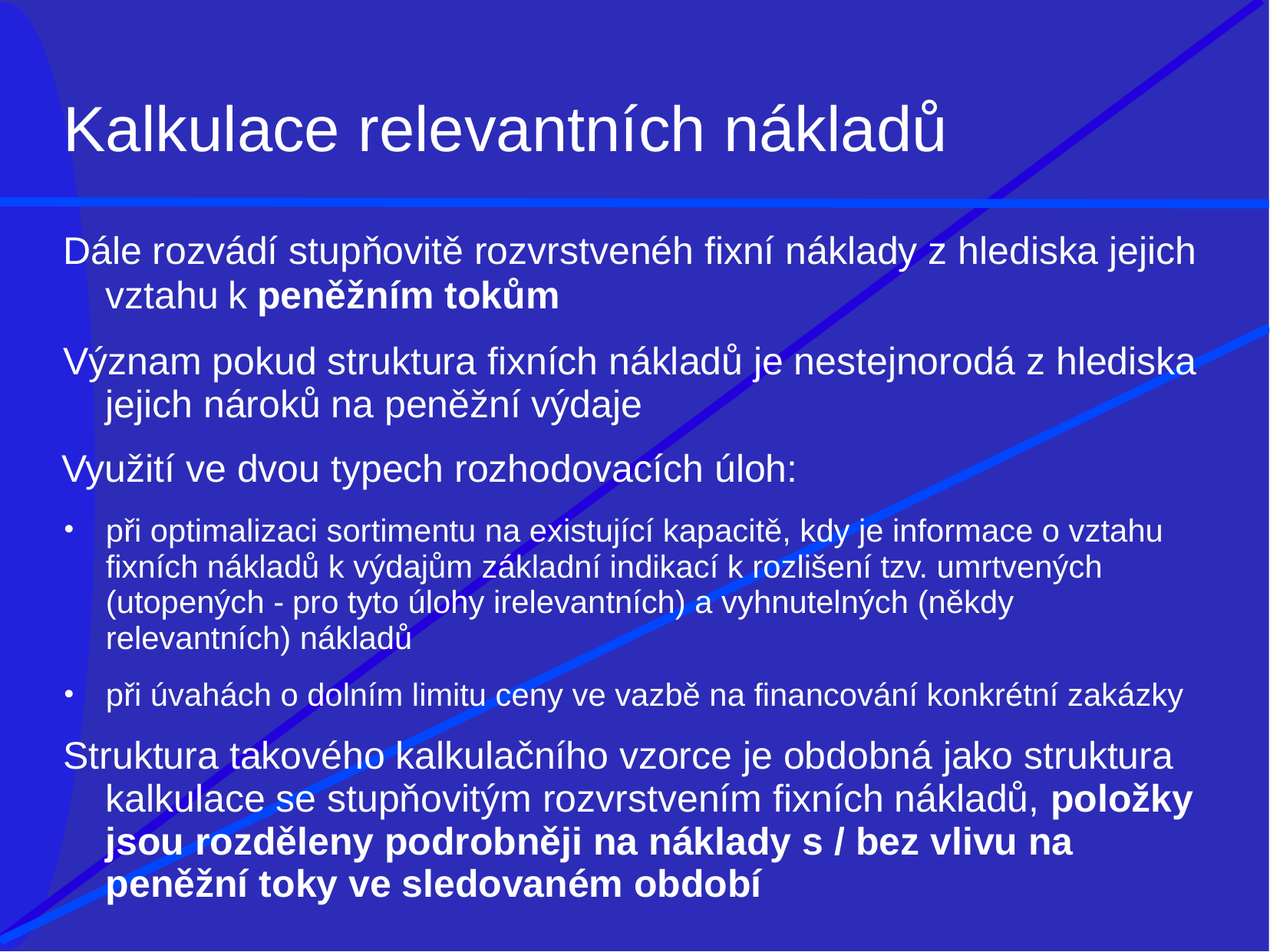

# Kalkulace relevantních nákladů
Dále rozvádí stupňovitě rozvrstvenéh fixní náklady z hlediska jejich
vztahu k peněžním tokům
Význam pokud struktura fixních nákladů je nestejnorodá z hlediska jejich nároků na peněžní výdaje
Využití ve dvou typech rozhodovacích úloh:
při optimalizaci sortimentu na existující kapacitě, kdy je informace o vztahu fixních nákladů k výdajům základní indikací k rozlišení tzv. umrtvených (utopených - pro tyto úlohy irelevantních) a vyhnutelných (někdy relevantních) nákladů
při úvahách o dolním limitu ceny ve vazbě na financování konkrétní zakázky
Struktura takového kalkulačního vzorce je obdobná jako struktura kalkulace se stupňovitým rozvrstvením fixních nákladů, položky jsou rozděleny podrobněji na náklady s / bez vlivu na peněžní toky ve sledovaném období